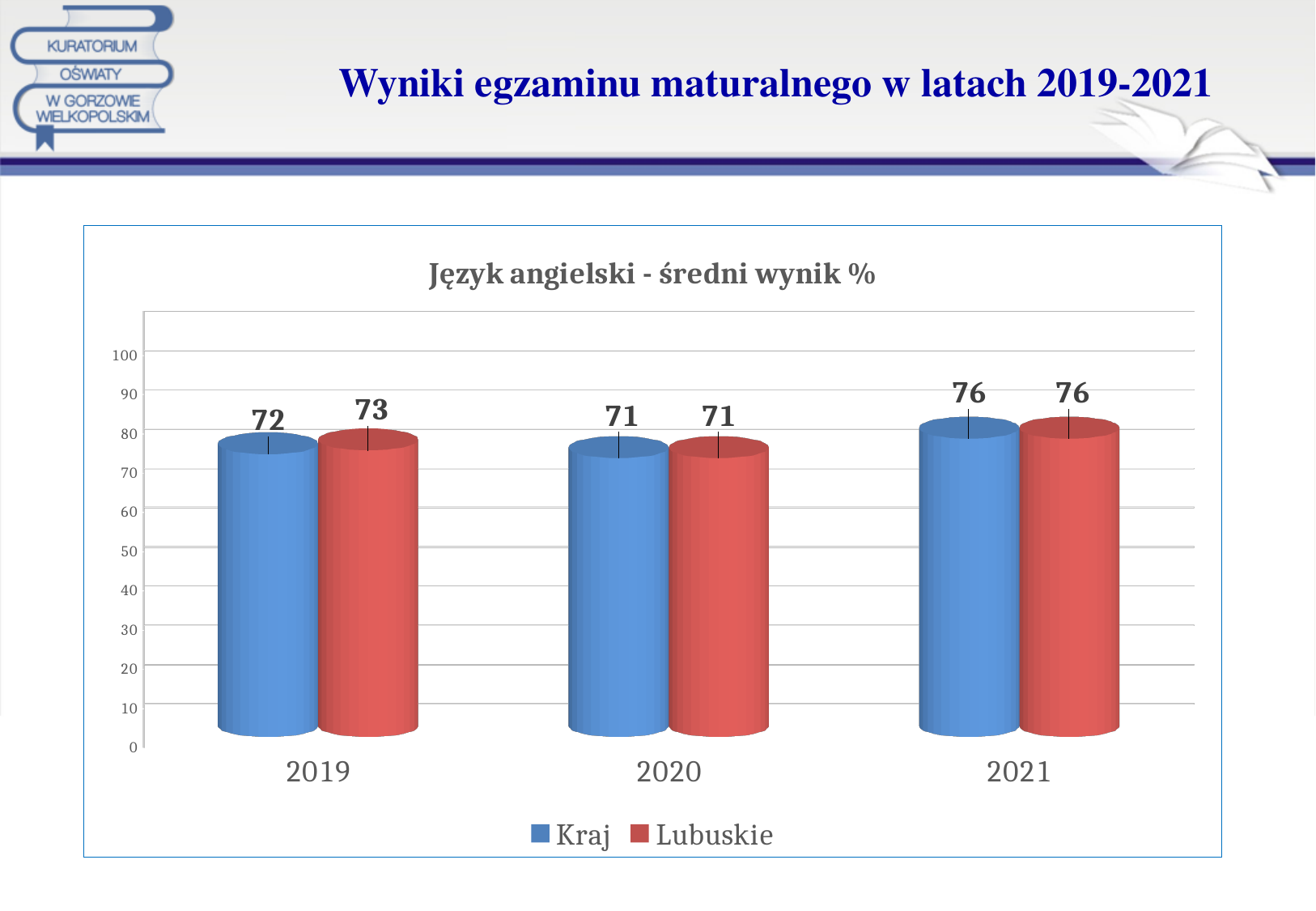

# Wyniki egzaminu maturalnego w latach 2019-2021

[unsupported chart]